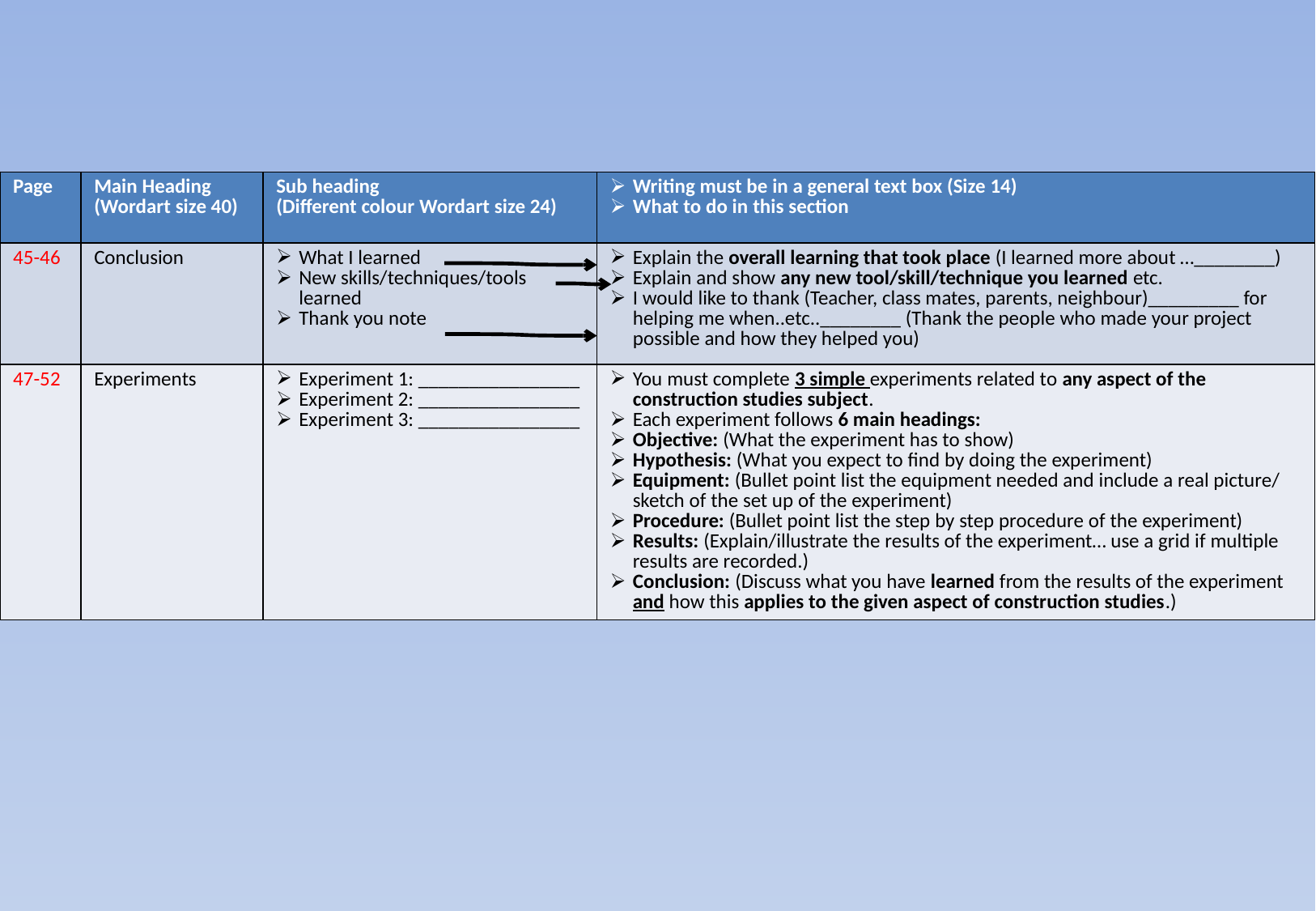

| Page | Main Heading (Wordart size 40) | Sub heading (Different colour Wordart size 24) | Writing must be in a general text box (Size 14) What to do in this section |
| --- | --- | --- | --- |
| 45-46 | Conclusion | What I learned New skills/techniques/tools learned Thank you note | Explain the overall learning that took place (I learned more about …\_\_\_\_\_\_\_\_) Explain and show any new tool/skill/technique you learned etc. I would like to thank (Teacher, class mates, parents, neighbour)\_\_\_\_\_\_\_\_\_ for helping me when..etc..\_\_\_\_\_\_\_\_ (Thank the people who made your project possible and how they helped you) |
| 47-52 | Experiments | Experiment 1: \_\_\_\_\_\_\_\_\_\_\_\_\_\_\_\_ Experiment 2: \_\_\_\_\_\_\_\_\_\_\_\_\_\_\_\_ Experiment 3: \_\_\_\_\_\_\_\_\_\_\_\_\_\_\_\_ | You must complete 3 simple experiments related to any aspect of the construction studies subject. Each experiment follows 6 main headings: Objective: (What the experiment has to show) Hypothesis: (What you expect to find by doing the experiment) Equipment: (Bullet point list the equipment needed and include a real picture/ sketch of the set up of the experiment) Procedure: (Bullet point list the step by step procedure of the experiment) Results: (Explain/illustrate the results of the experiment… use a grid if multiple results are recorded.) Conclusion: (Discuss what you have learned from the results of the experiment and how this applies to the given aspect of construction studies.) |